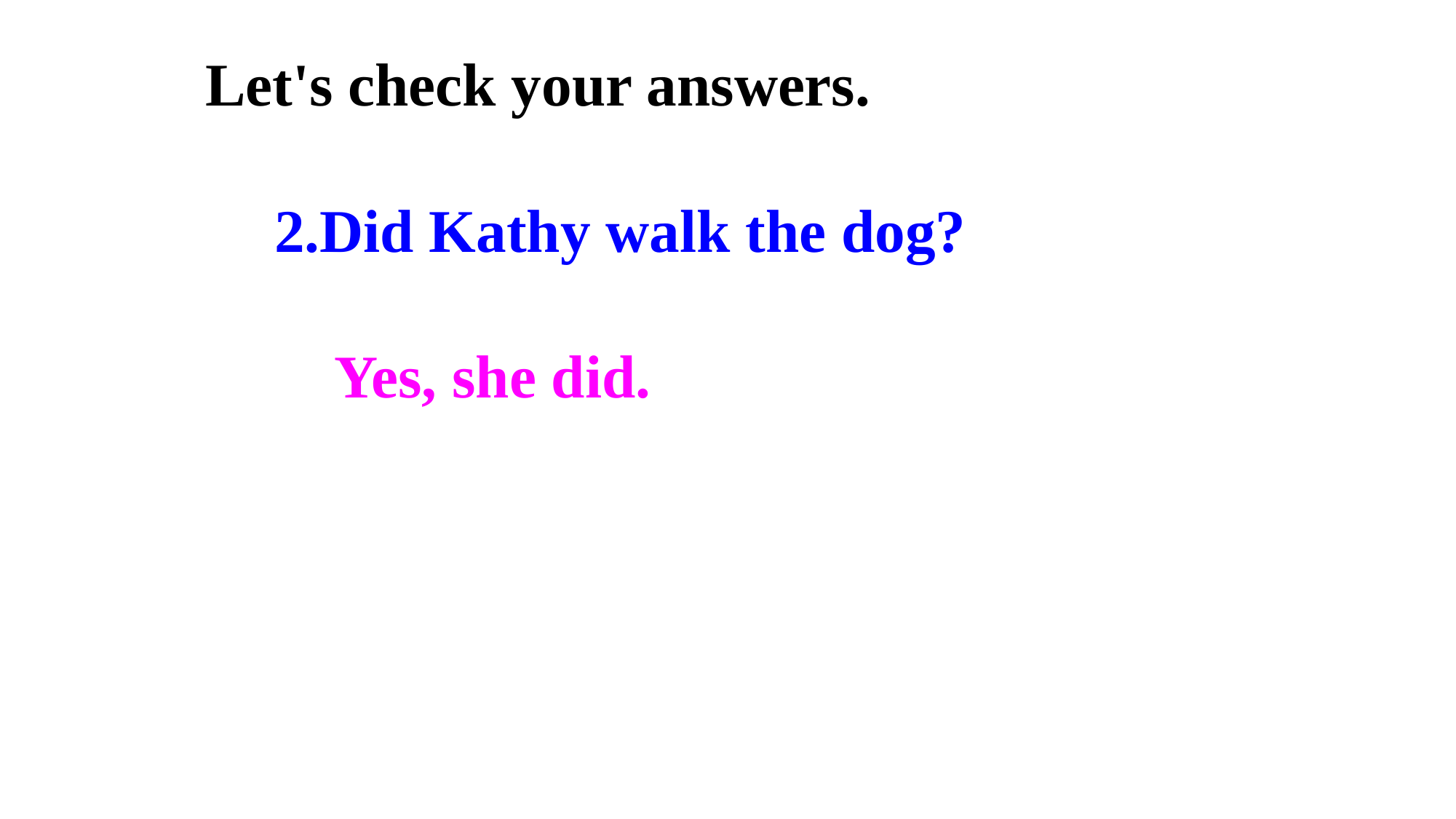

Let's check your answers.
2.Did Kathy walk the dog?
Yes, she did.